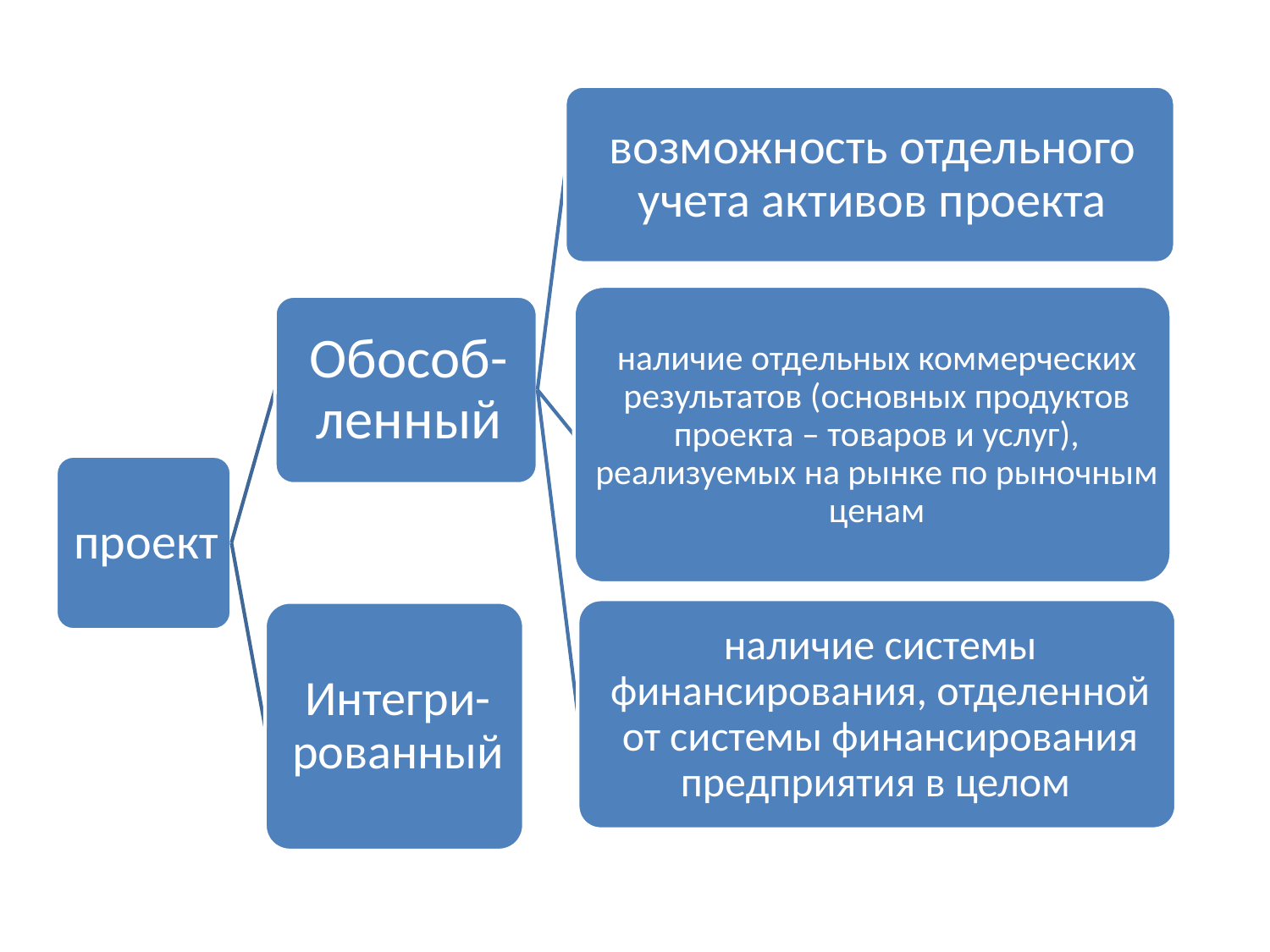

проект

Обособ-ленный

возможность отдельного учета активов проекта

наличие отдельных коммерческих результатов (основных продуктов проекта – товаров и услуг), реализуемых на рынке по рыночным ценам

наличие системы финансирования, отделенной от системы финансирования предприятия в целом

Интегри-рованный